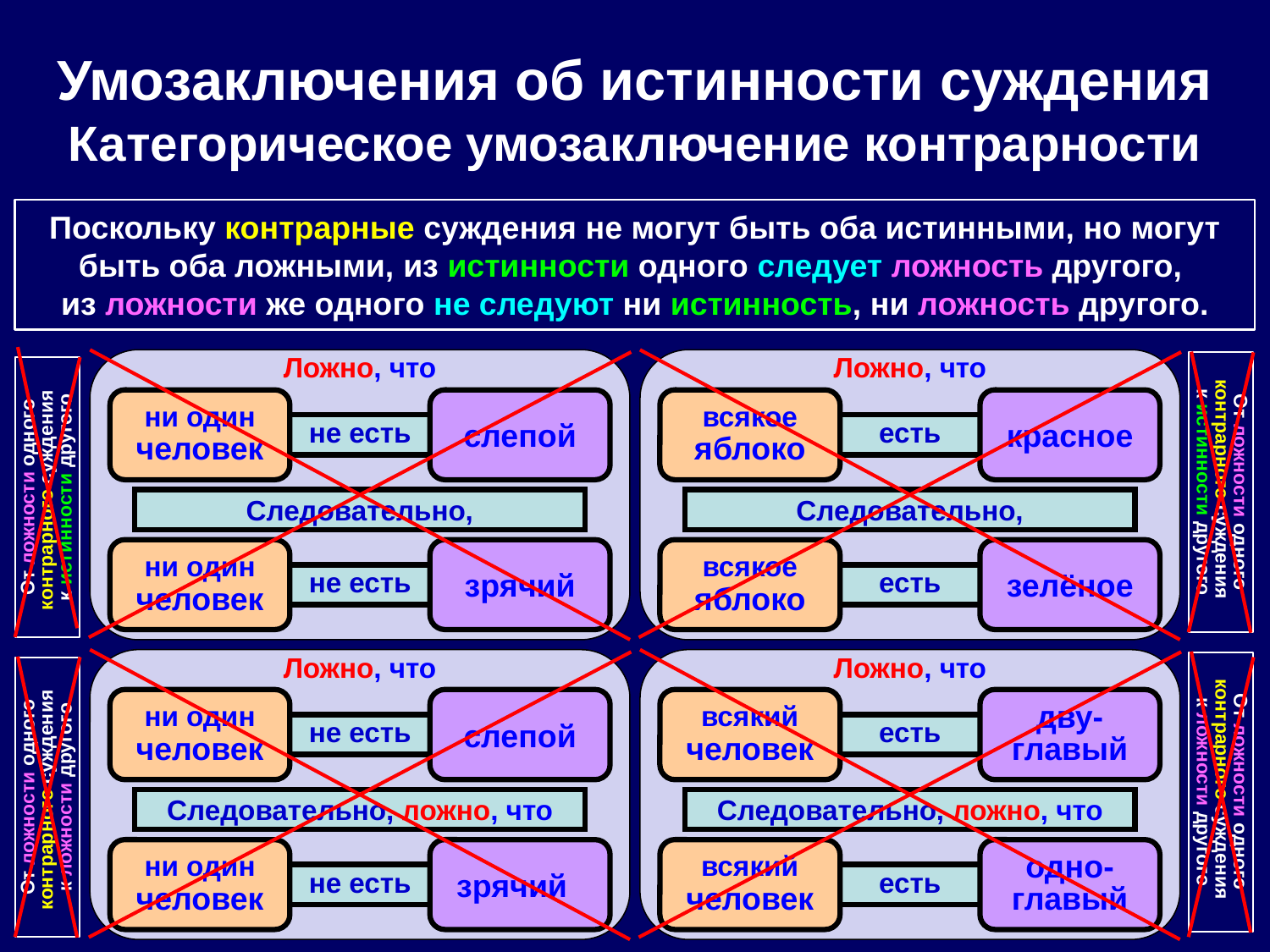

Умозаключения об истинности суждения
Категорическое умозаключение контрарности
Поскольку контрарные суждения не могут быть оба истинными, но могут быть оба ложными, из истинности одного следует ложность другого,
из ложности же одного не следуют ни истинность, ни ложность другого.
Ложно, что
Ложно, что
ни один
человек
слепой
всякое
яблоко
красное
не есть
есть
От ложности одного контрарного суждения
к истинности другого
От ложности одного контрарного суждения
к истинности другого
Следовательно,
Следовательно,
ни один
человек
зрячий
всякое
яблоко
зелёное
не есть
есть
Ложно, что
Ложно, что
ни один
человек
слепой
всякий
человек
дву-главый
не есть
есть
От ложности одного контрарного суждения
к ложности другого
От ложности одного контрарного суждения
к ложности другого
Следовательно, ложно, что
Следовательно, ложно, что
ни один
человек
зрячий
всякий
человек
одно-главый
не есть
есть